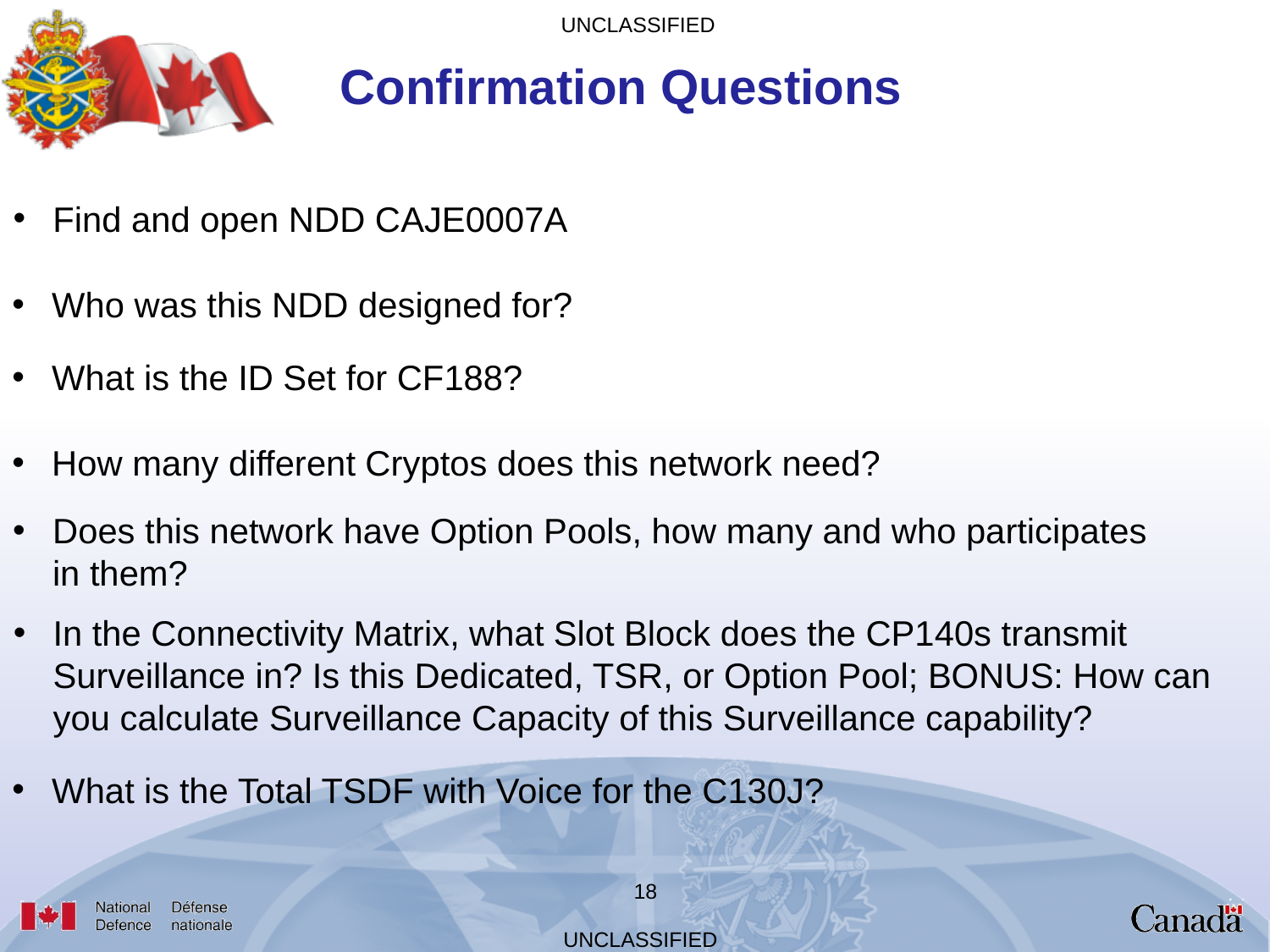

Confirmation Questions
Find and open NDD CAJE0007A

Who was this NDD designed for?

What is the ID Set for CF188?

How many different Cryptos does this network need?

Does this network have Option Pools, how many and who participates in them?

In the Connectivity Matrix, what Slot Block does the CP140s transmit Surveillance in? Is this Dedicated, TSR, or Option Pool; BONUS: How can you calculate Surveillance Capacity of this Surveillance capability?

What is the Total TSDF with Voice for the C130J?